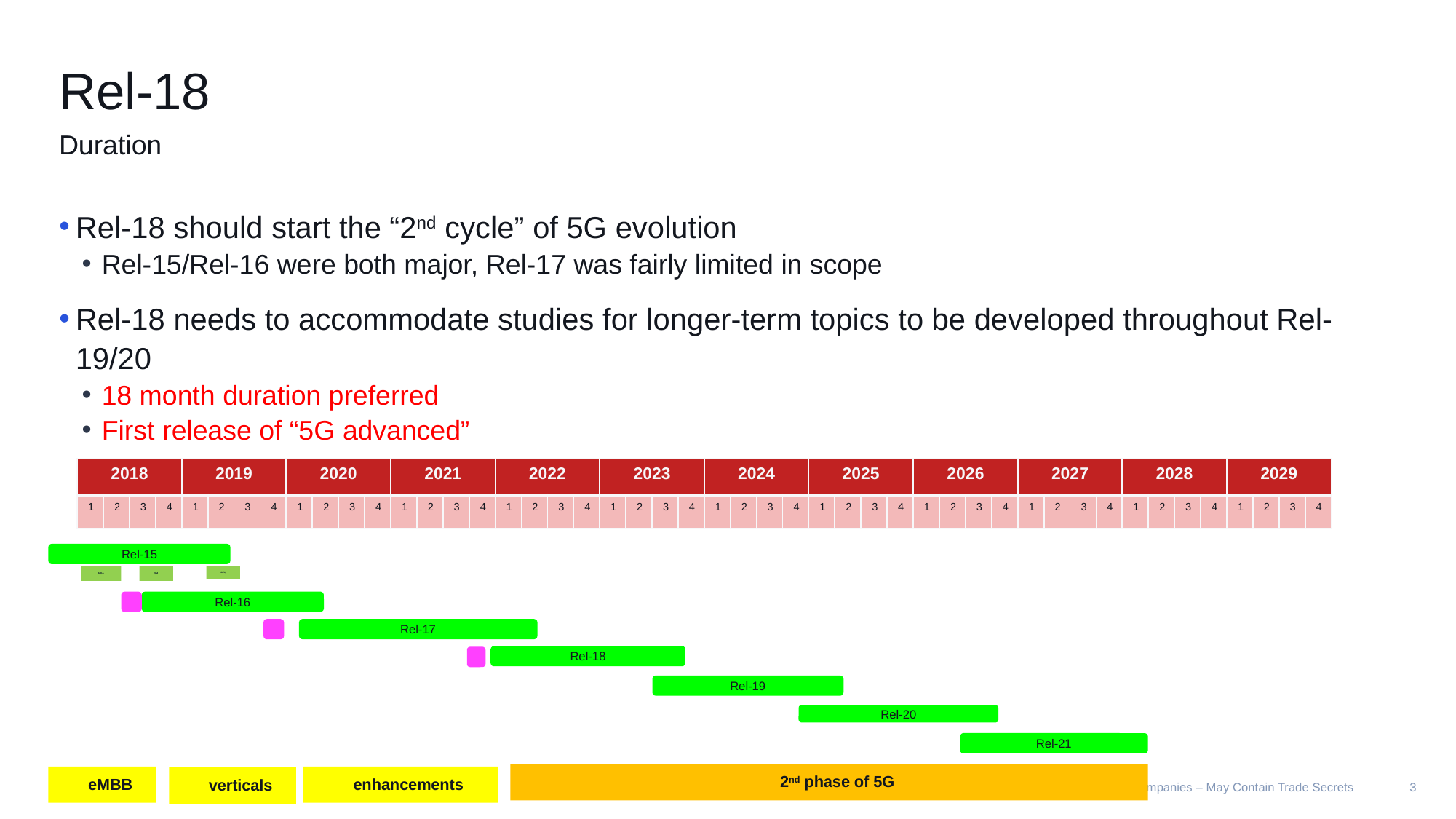

# Rel-18
Duration
Rel-18 should start the “2nd cycle” of 5G evolution
Rel-15/Rel-16 were both major, Rel-17 was fairly limited in scope
Rel-18 needs to accommodate studies for longer-term topics to be developed throughout Rel-19/20
18 month duration preferred
First release of “5G advanced”
| 2018 |  |  |  | 2019 |  |  |  | 2020 |  |  |  | 2021 |  |  |  | 2022 |  |  |  | 2023 |  |  |  | 2024 |  |  |  | 2025 |  |  |  | 2026 |  |  |  | 2027 |  |  |  | 2028 |  |  |  | 2029 |  |  |  |
| --- | --- | --- | --- | --- | --- | --- | --- | --- | --- | --- | --- | --- | --- | --- | --- | --- | --- | --- | --- | --- | --- | --- | --- | --- | --- | --- | --- | --- | --- | --- | --- | --- | --- | --- | --- | --- | --- | --- | --- | --- | --- | --- | --- | --- | --- | --- | --- |
| 1 | 2 | 3 | 4 | 1 | 2 | 3 | 4 | 1 | 2 | 3 | 4 | 1 | 2 | 3 | 4 | 1 | 2 | 3 | 4 | 1 | 2 | 3 | 4 | 1 | 2 | 3 | 4 | 1 | 2 | 3 | 4 | 1 | 2 | 3 | 4 | 1 | 2 | 3 | 4 | 1 | 2 | 3 | 4 | 1 | 2 | 3 | 4 |
Rel-15
SA
Late Drop
NSA

Rel-16

Rel-17
Rel-18

Rel-19
Rel-20
Rel-21
2nd phase of 5G
eMBB
enhancements
verticals